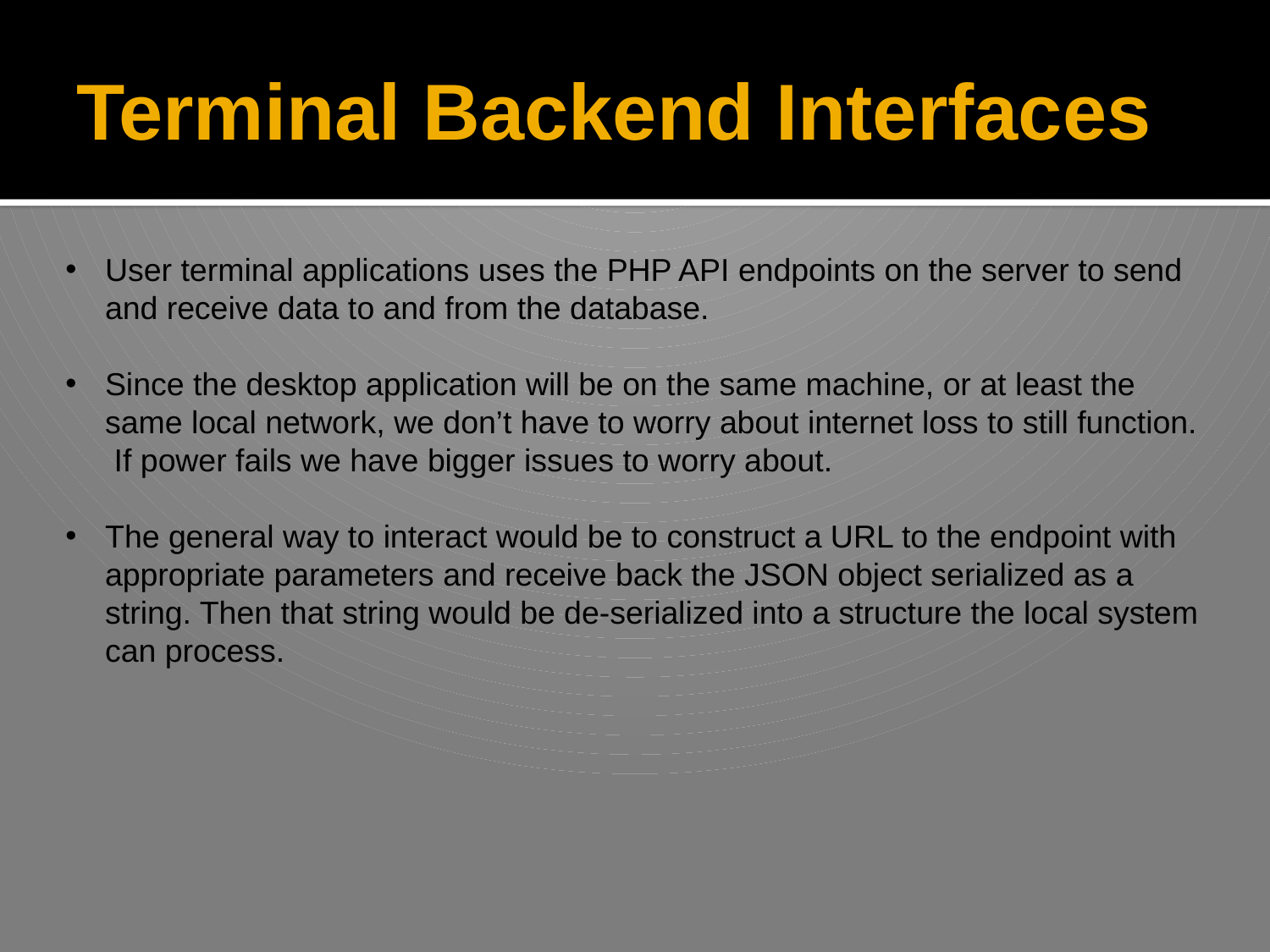

# Terminal Backend Interfaces
User terminal applications uses the PHP API endpoints on the server to send and receive data to and from the database.

Since the desktop application will be on the same machine, or at least the same local network, we don’t have to worry about internet loss to still function.  If power fails we have bigger issues to worry about.

The general way to interact would be to construct a URL to the endpoint with appropriate parameters and receive back the JSON object serialized as a string. Then that string would be de-serialized into a structure the local system can process.